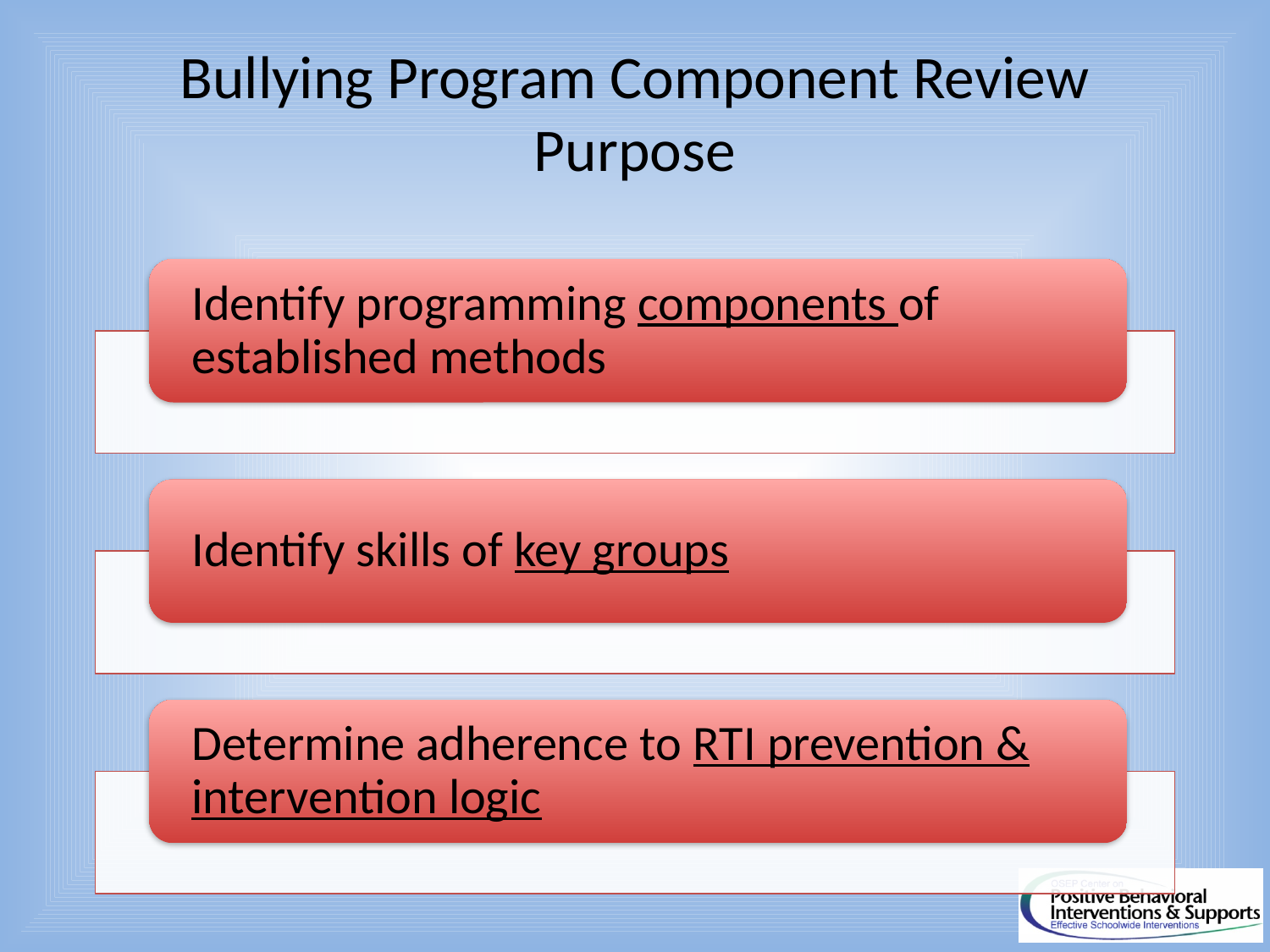

# Bullying Program Component Review Purpose
Identify programming components of established methods
Identify skills of key groups
Determine adherence to RTI prevention & intervention logic